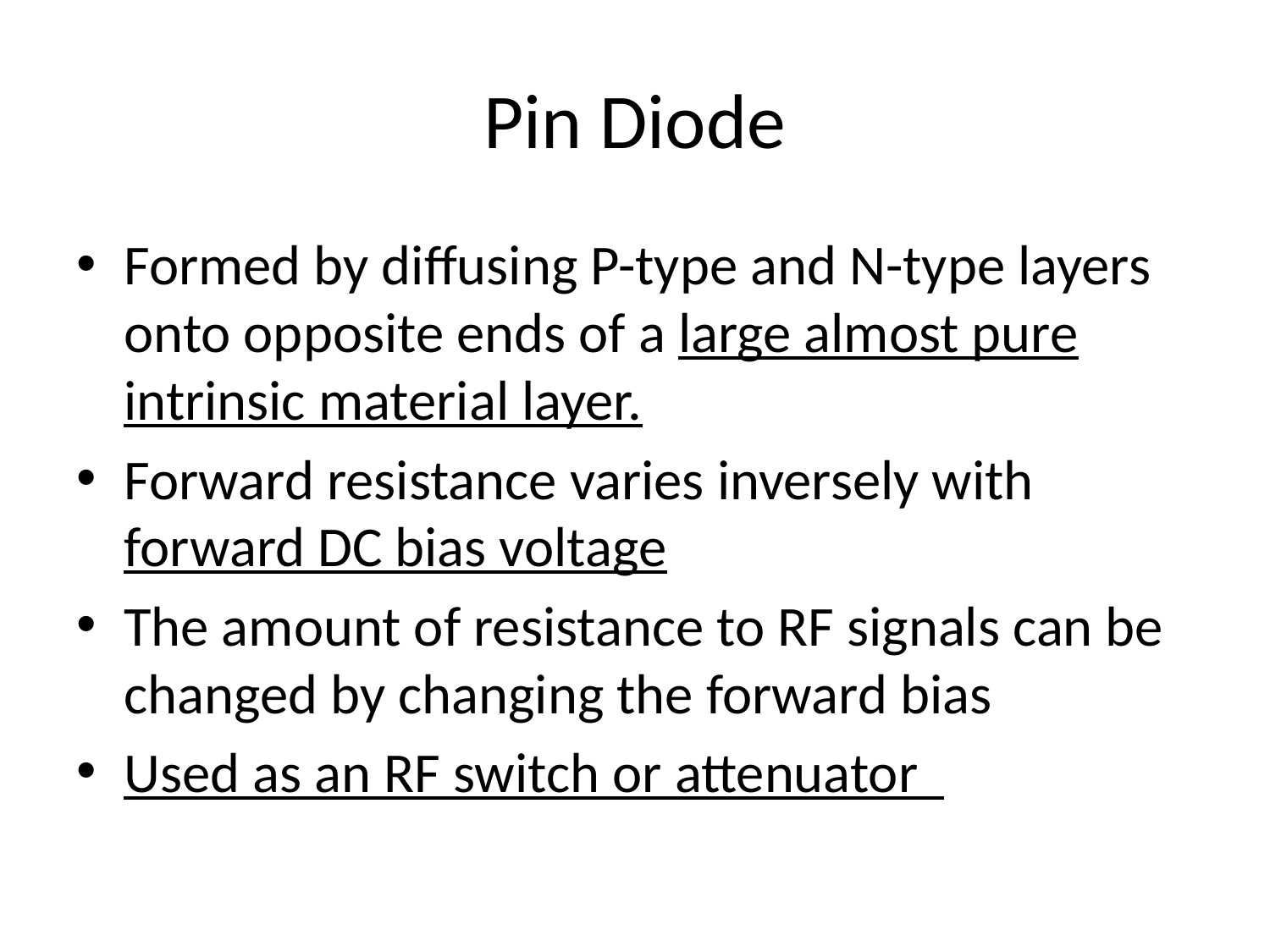

# Pin Diode
Formed by diffusing P-type and N-type layers onto opposite ends of a large almost pure intrinsic material layer.
Forward resistance varies inversely with forward DC bias voltage
The amount of resistance to RF signals can be changed by changing the forward bias
Used as an RF switch or attenuator